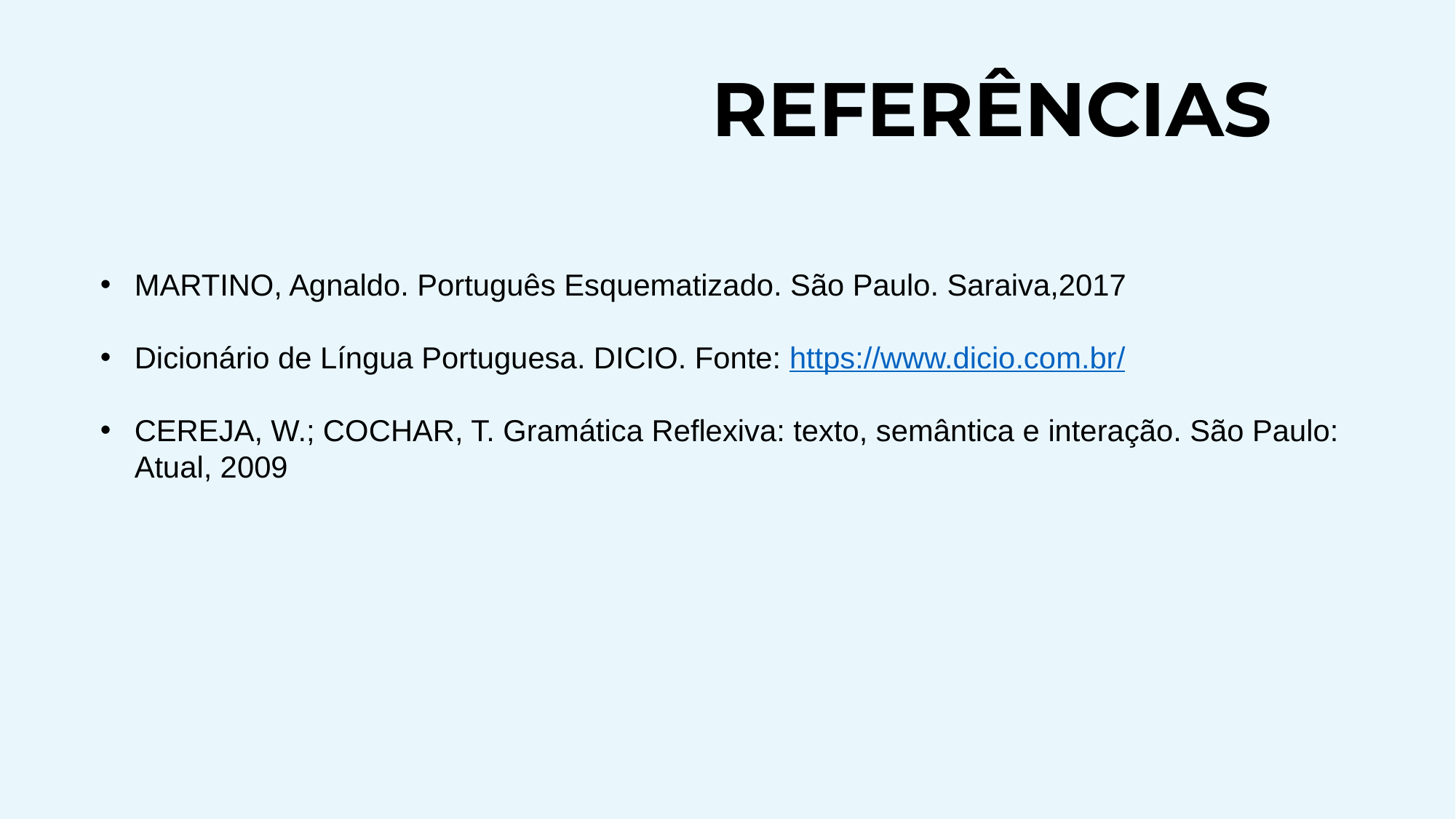

REFERÊNCIAS
MARTINO, Agnaldo. Português Esquematizado. São Paulo. Saraiva,2017

Dicionário de Língua Portuguesa. DICIO. Fonte: https://www.dicio.com.br/

CEREJA, W.; COCHAR, T. Gramática Reflexiva: texto, semântica e interação. São Paulo: Atual, 2009